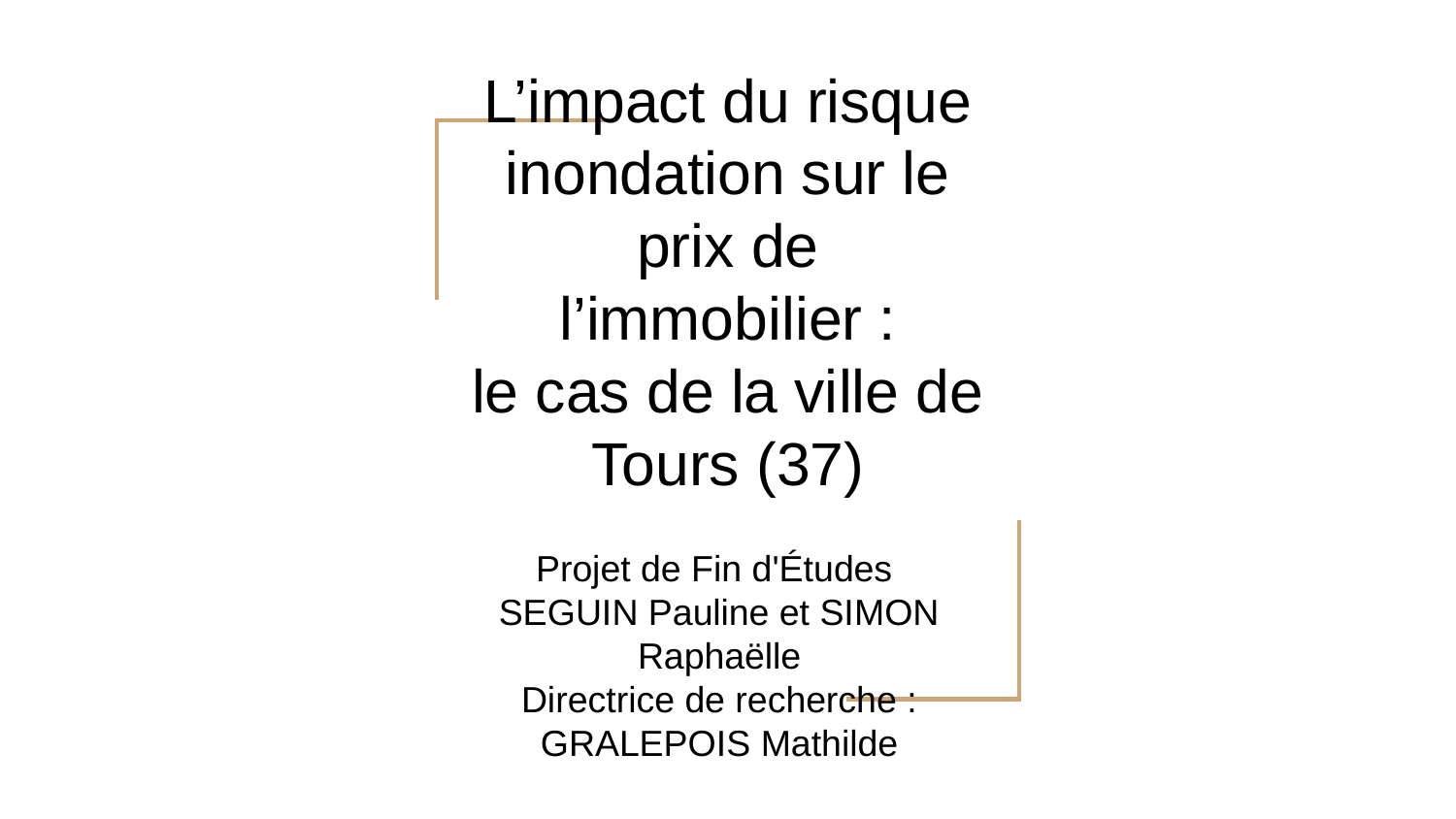

# L’impact du risque inondation sur le prix de l’immobilier : le cas de la ville de Tours (37)
Projet de Fin d'Études
SEGUIN Pauline et SIMON Raphaëlle
Directrice de recherche : GRALEPOIS Mathilde